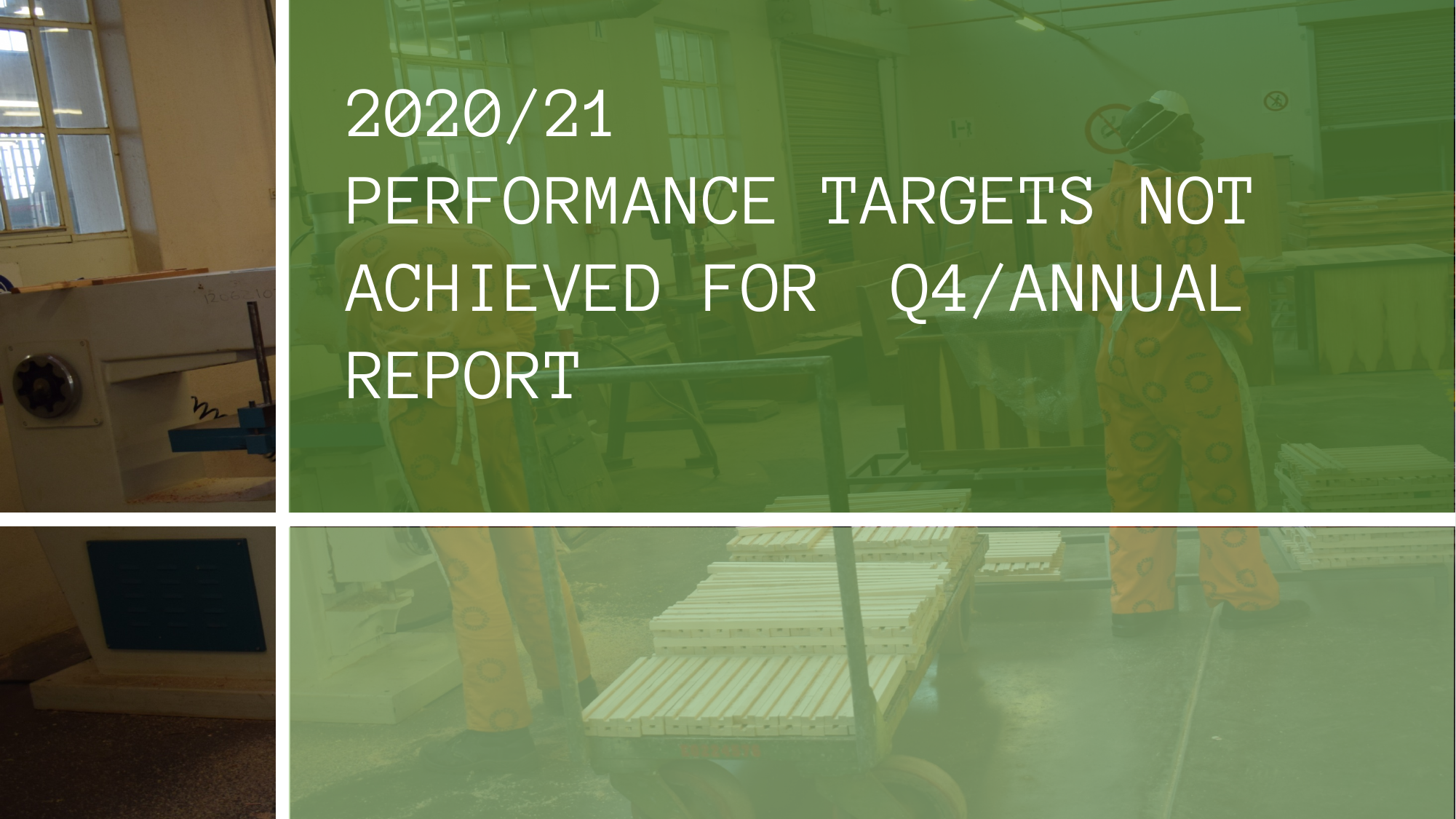

2020/21
PERFORMANCE TARGETS NOT ACHIEVED FOR 	Q4/ANNUAL REPORT